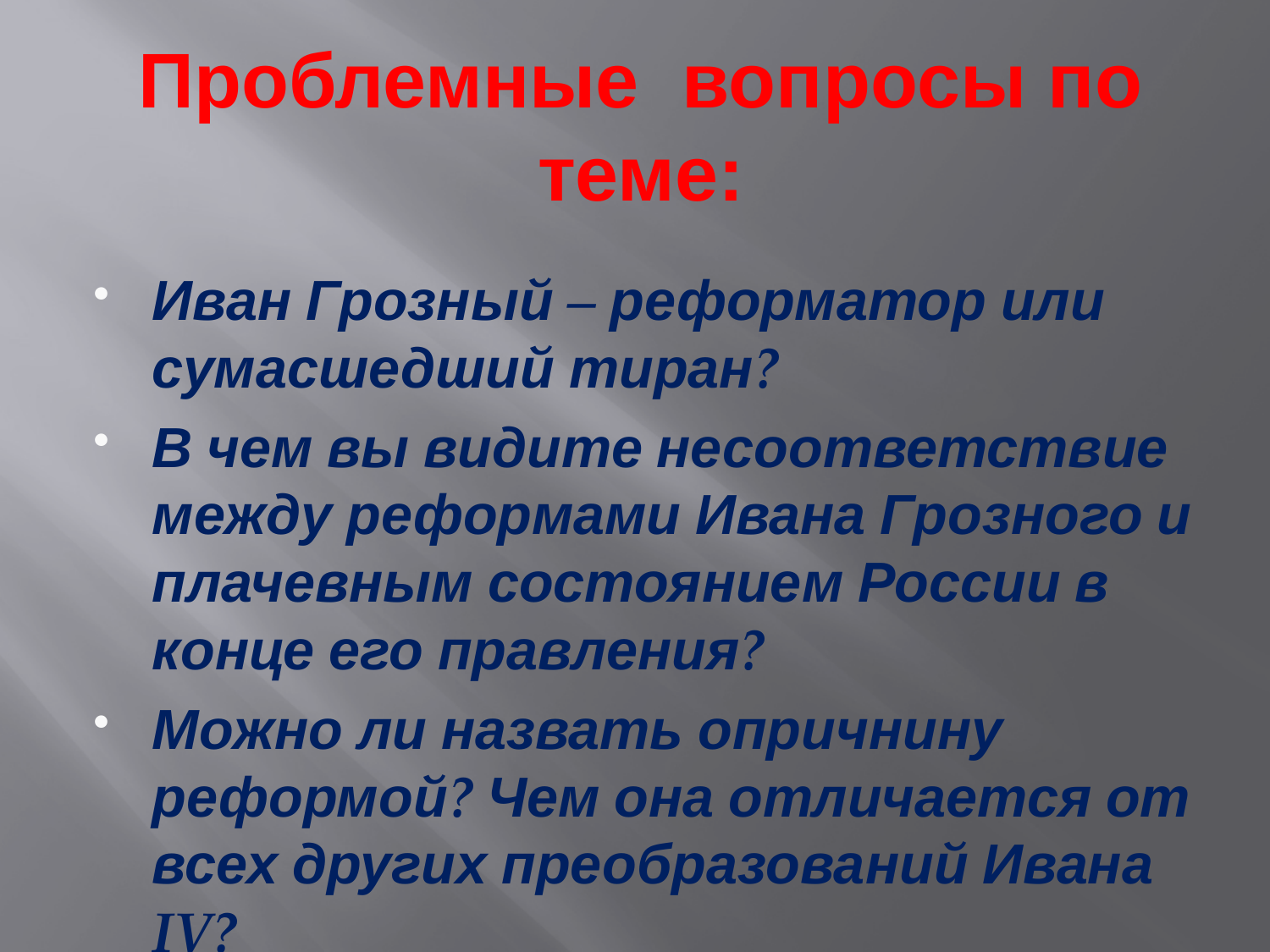

# Проблемные  вопросы по теме:
Иван Грозный – реформатор или сумасшедший тиран?
В чем вы видите несоответствие между реформами Ивана Грозного и плачевным состоянием России в конце его правления?
Можно ли назвать опричнину реформой? Чем она отличается от всех других преобразований Ивана IV?